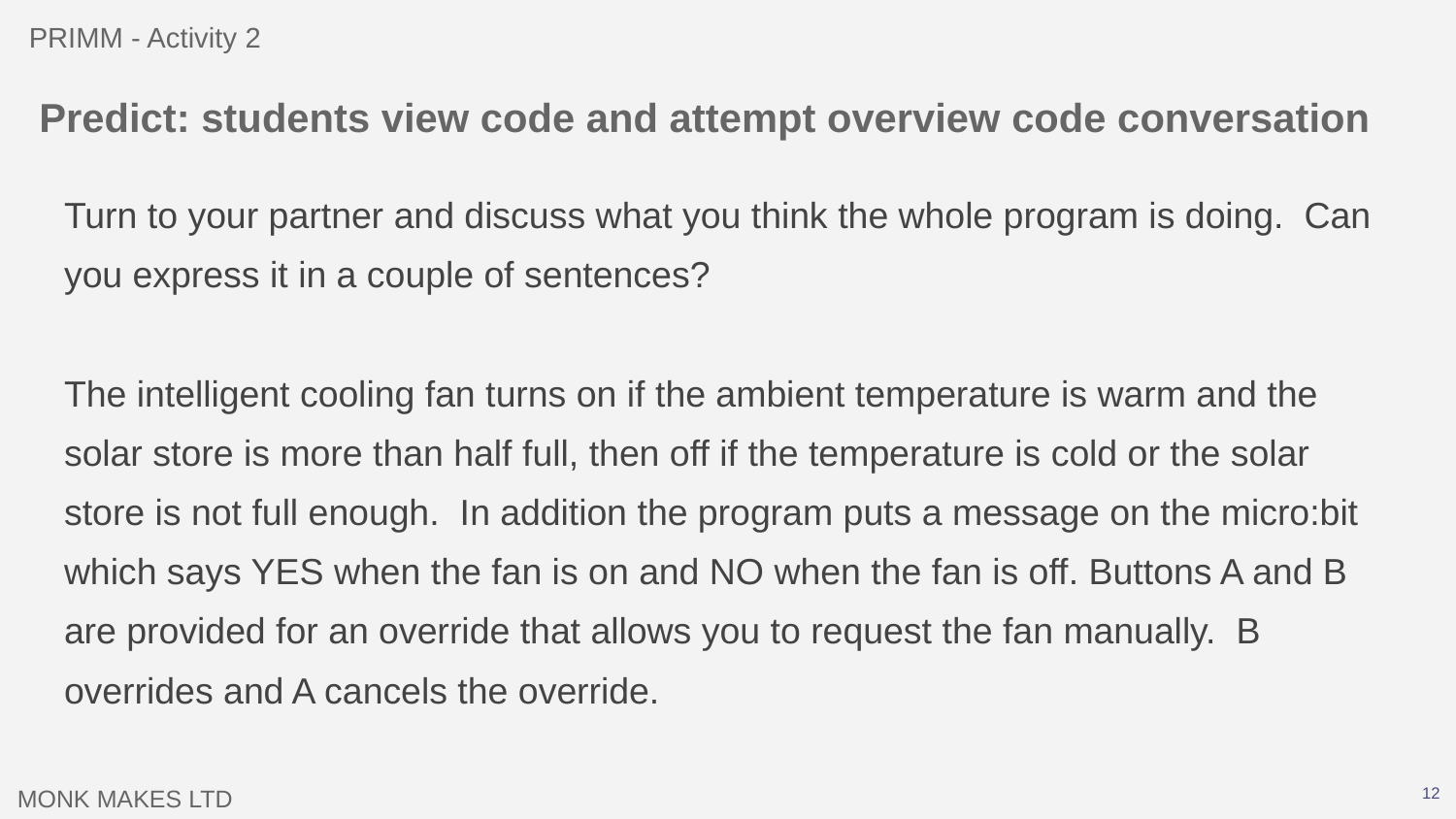

PRIMM - Activity 2
# Predict: students view code and attempt overview code conversation
Turn to your partner and discuss what you think the whole program is doing.  Can you express it in a couple of sentences?

The intelligent cooling fan turns on if the ambient temperature is warm and the solar store is more than half full, then off if the temperature is cold or the solar store is not full enough.  In addition the program puts a message on the micro:bit which says YES when the fan is on and NO when the fan is off. Buttons A and B are provided for an override that allows you to request the fan manually.  B overrides and A cancels the override.

12